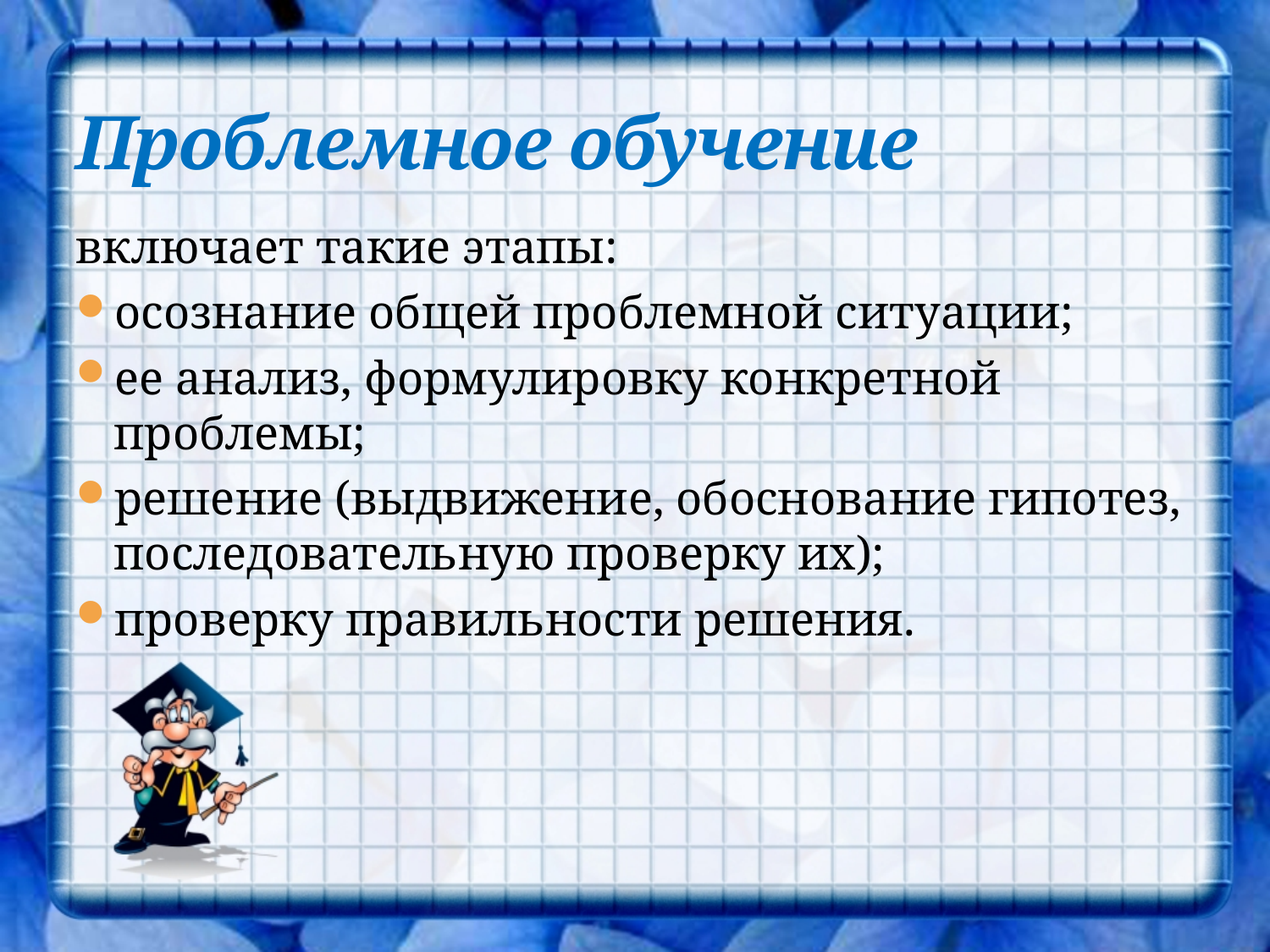

# Проблемное обучение
включает такие этапы:
осознание общей проблемной ситуации;
ее анализ, формулировку конкретной проблемы;
решение (выдвижение, обоснование гипотез, по­следовательную проверку их);
проверку правильности решения.